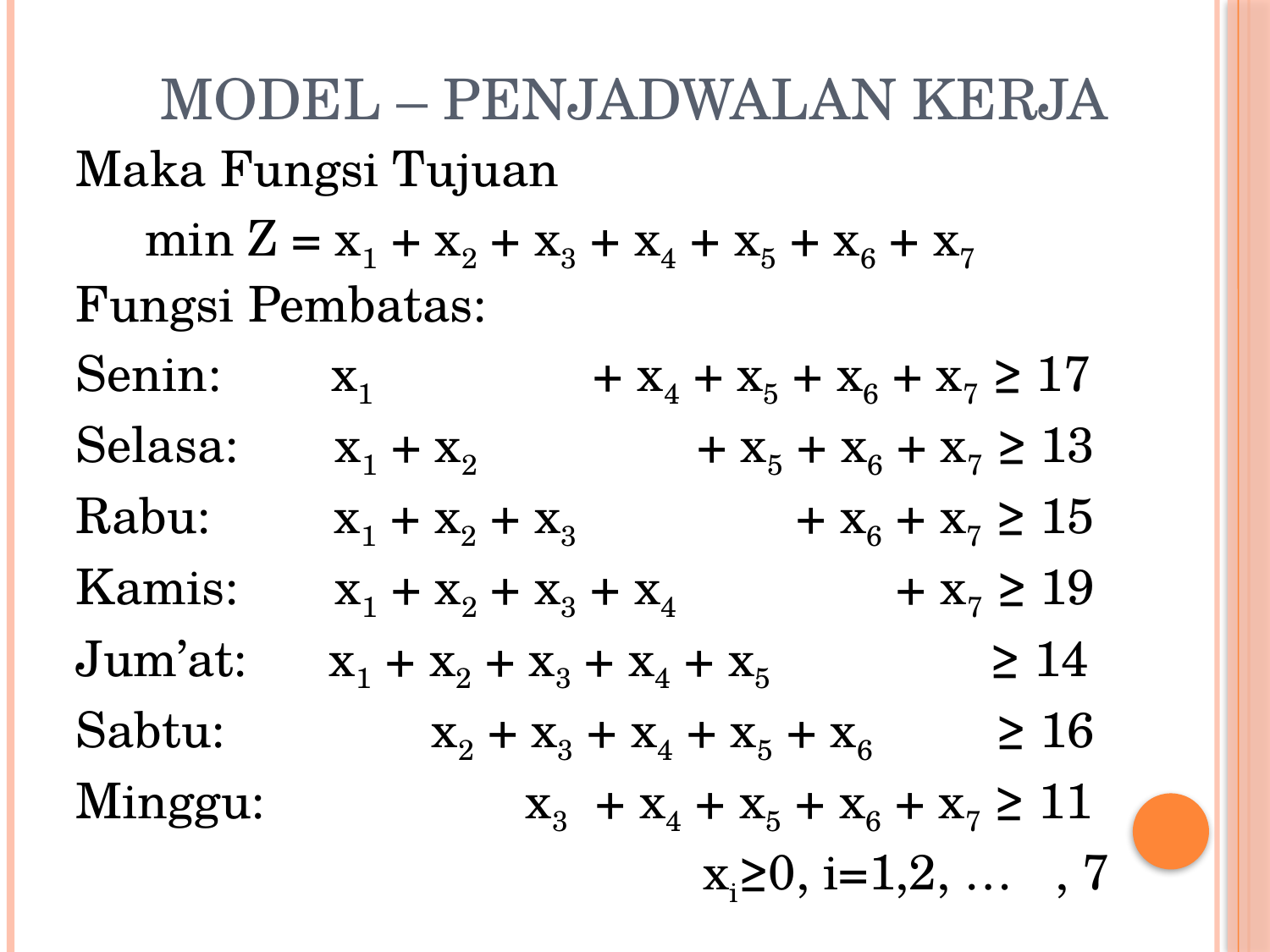

# Model – Penjadwalan Kerja
Maka Fungsi Tujuan
     min Z = x1 + x2 + x3 + x4 + x5 + x6 + x7
Fungsi Pembatas:
Senin:        x1                + x4 + x5 + x6 + x7 ≥ 17
Selasa:       x1 + x2                + x5 + x6 + x7 ≥ 13
Rabu:         x1 + x2 + x3                + x6 + x7 ≥ 15
Kamis:       x1 + x2 + x3 + x4                + x7 ≥ 19
Jum’at:      x1 + x2 + x3 + x4 + x5                ≥ 14
Sabtu:               x2 + x3 + x4 + x5 + x6         ≥ 16
Minggu:                   x3  + x4 + x5 + x6 + x7 ≥ 11
                                             xi≥0, i=1,2, …   , 7